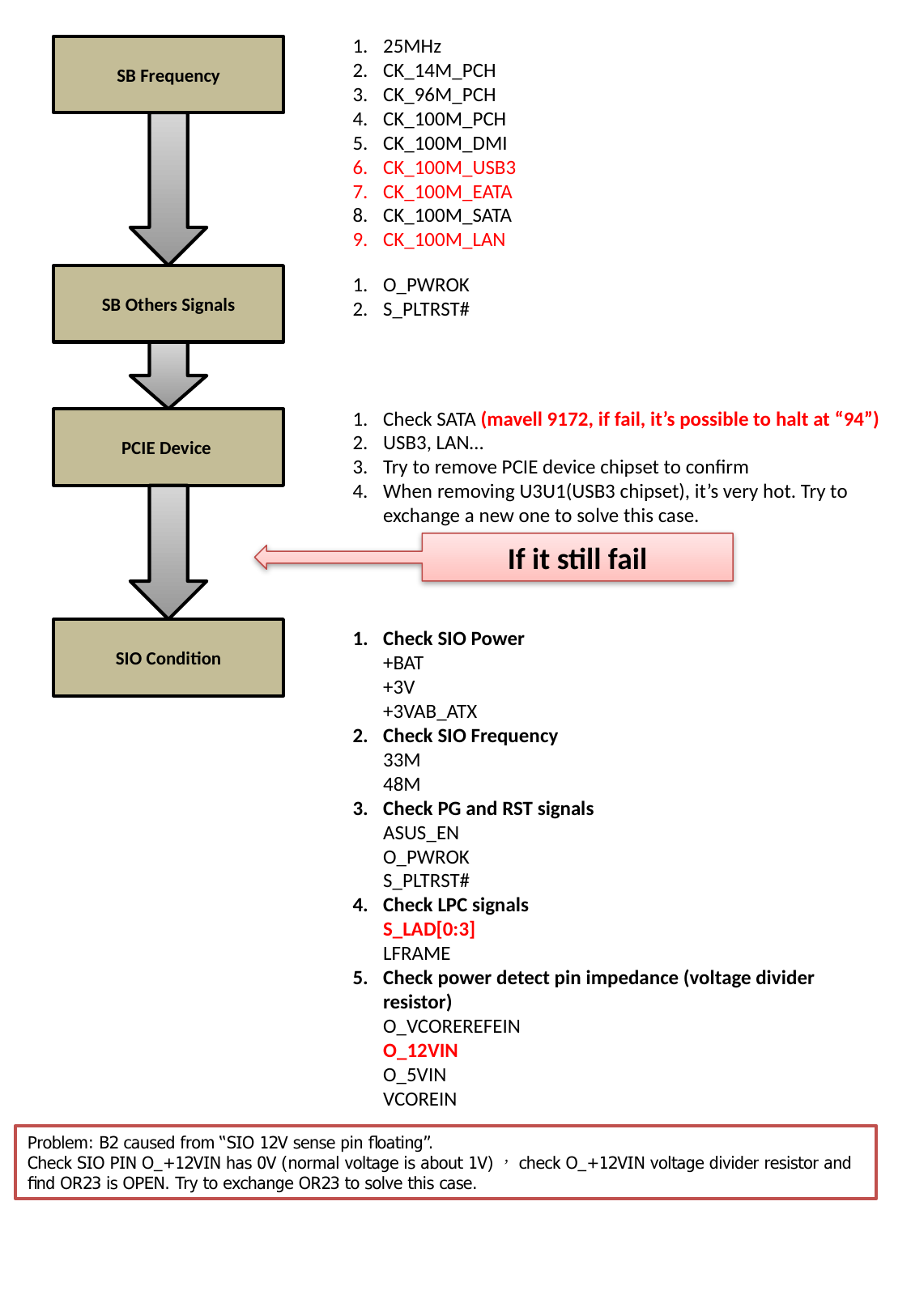

25MHz
CK_14M_PCH
CK_96M_PCH
CK_100M_PCH
CK_100M_DMI
CK_100M_USB3
CK_100M_EATA
CK_100M_SATA
CK_100M_LAN
SB Frequency

SB Others Signals
O_PWROK
S_PLTRST#

Check SATA (mavell 9172, if fail, it’s possible to halt at “94”)
USB3, LAN…
Try to remove PCIE device chipset to confirm
When removing U3U1(USB3 chipset), it’s very hot. Try to exchange a new one to solve this case.
PCIE Device

If it still fail
SIO Condition
Check SIO Power
+BAT
+3V
+3VAB_ATX
Check SIO Frequency
33M
48M
Check PG and RST signals
ASUS_EN
O_PWROK
S_PLTRST#
Check LPC signals
S_LAD[0:3]
LFRAME
Check power detect pin impedance (voltage divider resistor)
O_VCOREREFEIN
O_12VIN
O_5VIN
VCOREIN
Problem: B2 caused from “SIO 12V sense pin floating”.
Check SIO PIN O_+12VIN has 0V (normal voltage is about 1V)，check O_+12VIN voltage divider resistor and find OR23 is OPEN. Try to exchange OR23 to solve this case.
2